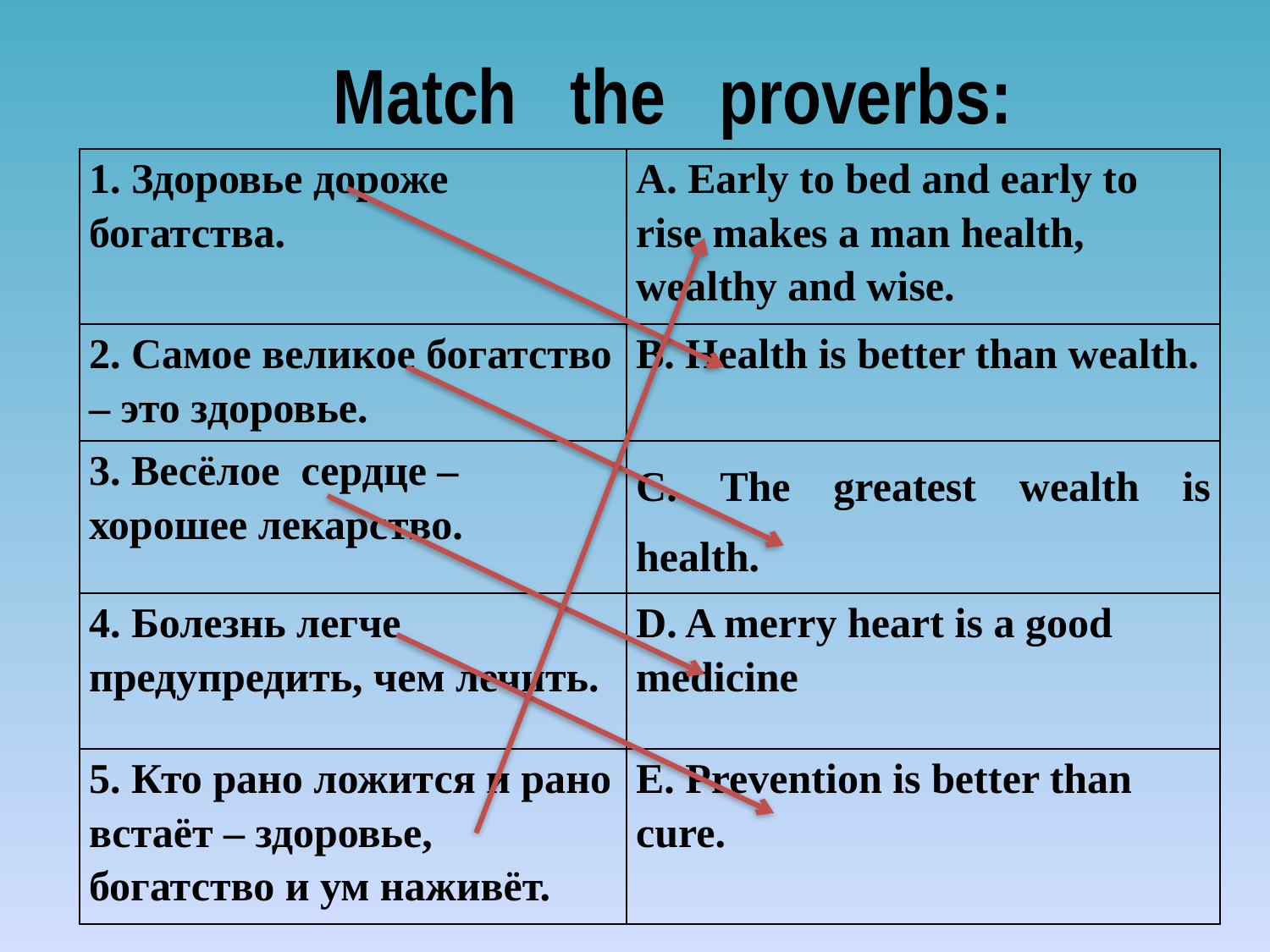

Match   the   proverbs:
| 1. Здоровье дороже богатства. | A. Early to bed and early to rise makes a man health, wealthy and wise. |
| --- | --- |
| 2. Самое великое богатство – это здоровье. | B. Health is better than wealth. |
| 3. Весёлое сердце – хорошее лекарство. | С. The greatest wealth is health. |
| 4. Болезнь легче предупредить, чем лечить. | D. A merry heart is a good medicine |
| 5. Кто рано ложится и рано встаёт – здоровье, богатство и ум наживёт. | E. Prevention is better than cure. |